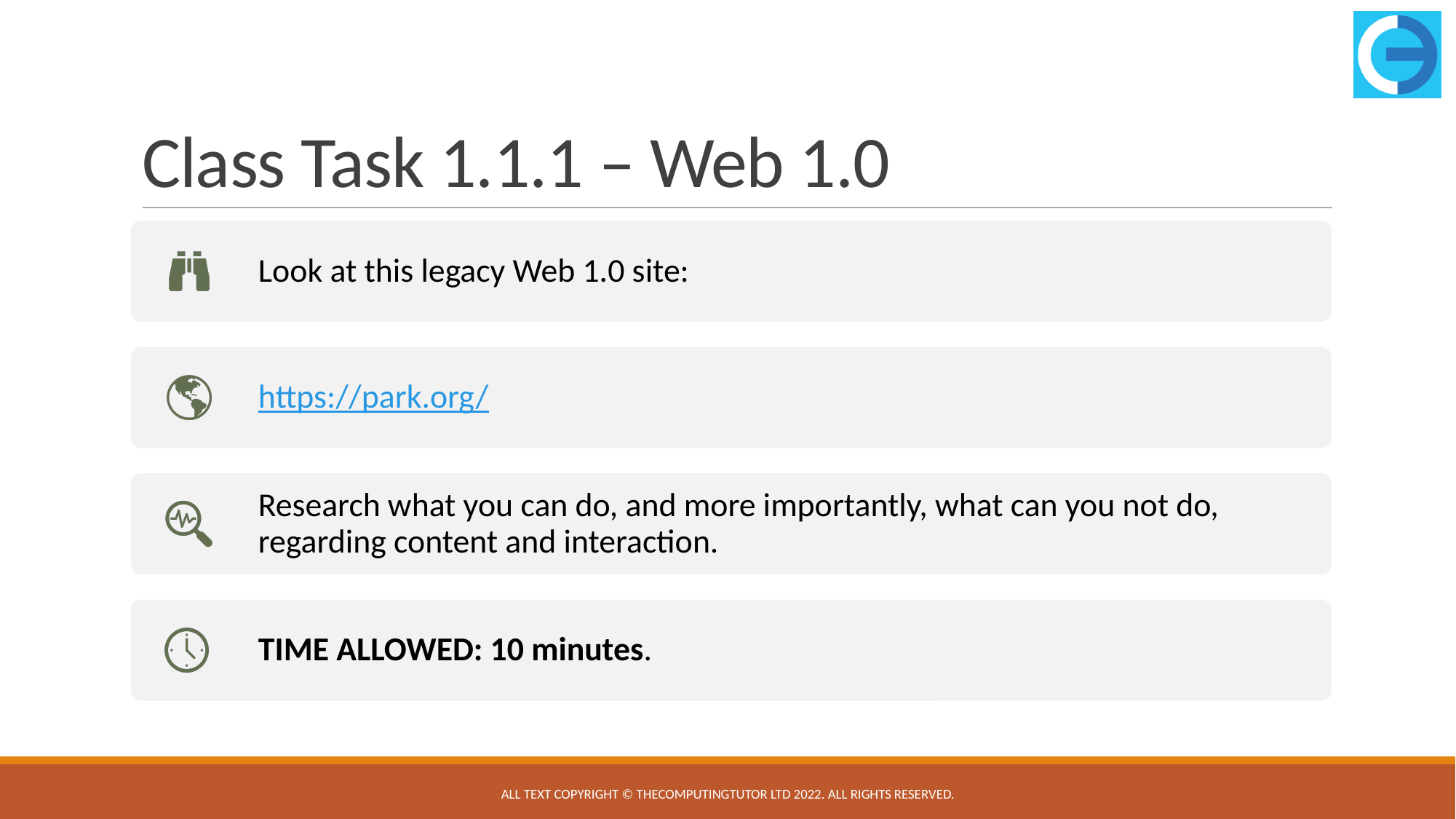

# Class Task 1.1.1 – Web 1.0
Look at this legacy Web 1.0 site:
https://park.org/
Research what you can do, and more importantly, what can you not do, regarding content and interaction.
TIME ALLOWED: 10 minutes.

All text copyright © TheComputingTutor Ltd 2022. All rights Reserved.